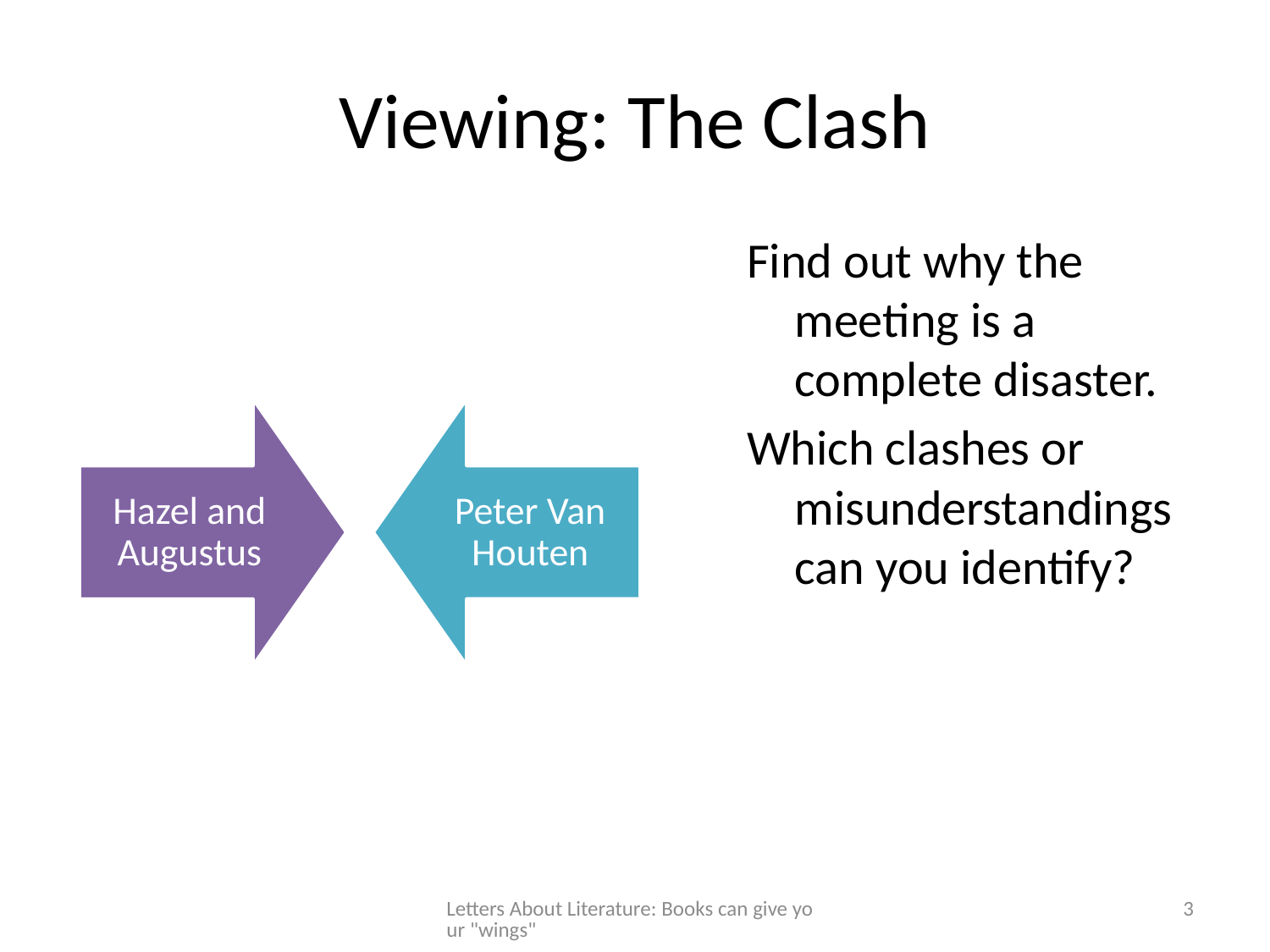

# Viewing: The Clash
Hazel and Augustus
Peter Van Houten
Find out why the meeting is a complete disaster.
Which clashes or misunderstandings can you identify?

Letters About Literature: Books can give your "wings"
3